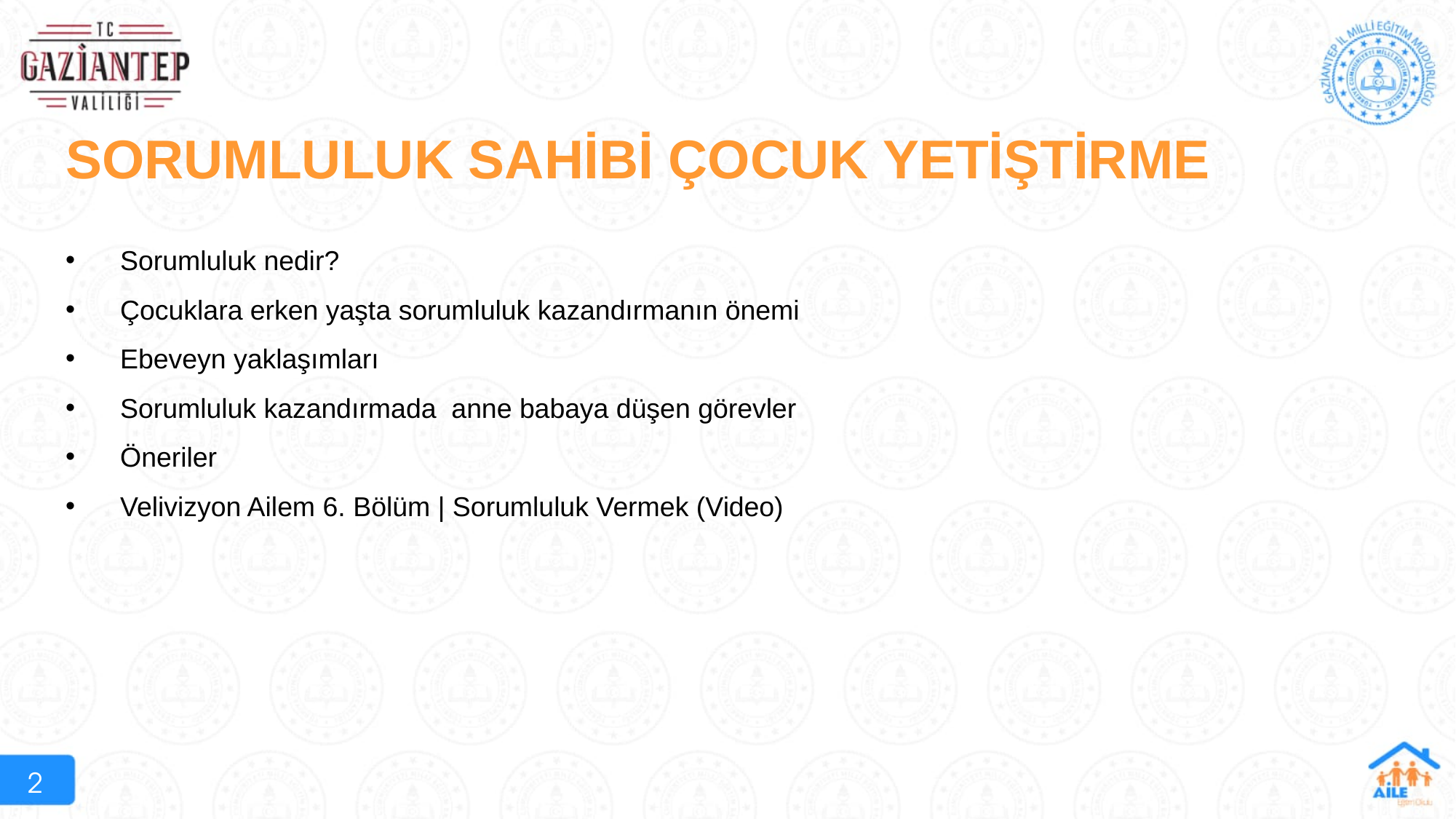

SORUMLULUK SAHİBİ ÇOCUK YETİŞTİRME
Sorumluluk nedir?
Çocuklara erken yaşta sorumluluk kazandırmanın önemi
Ebeveyn yaklaşımları
Sorumluluk kazandırmada  anne babaya düşen görevler
Öneriler
Velivizyon Ailem 6. Bölüm | Sorumluluk Vermek (Video)
2